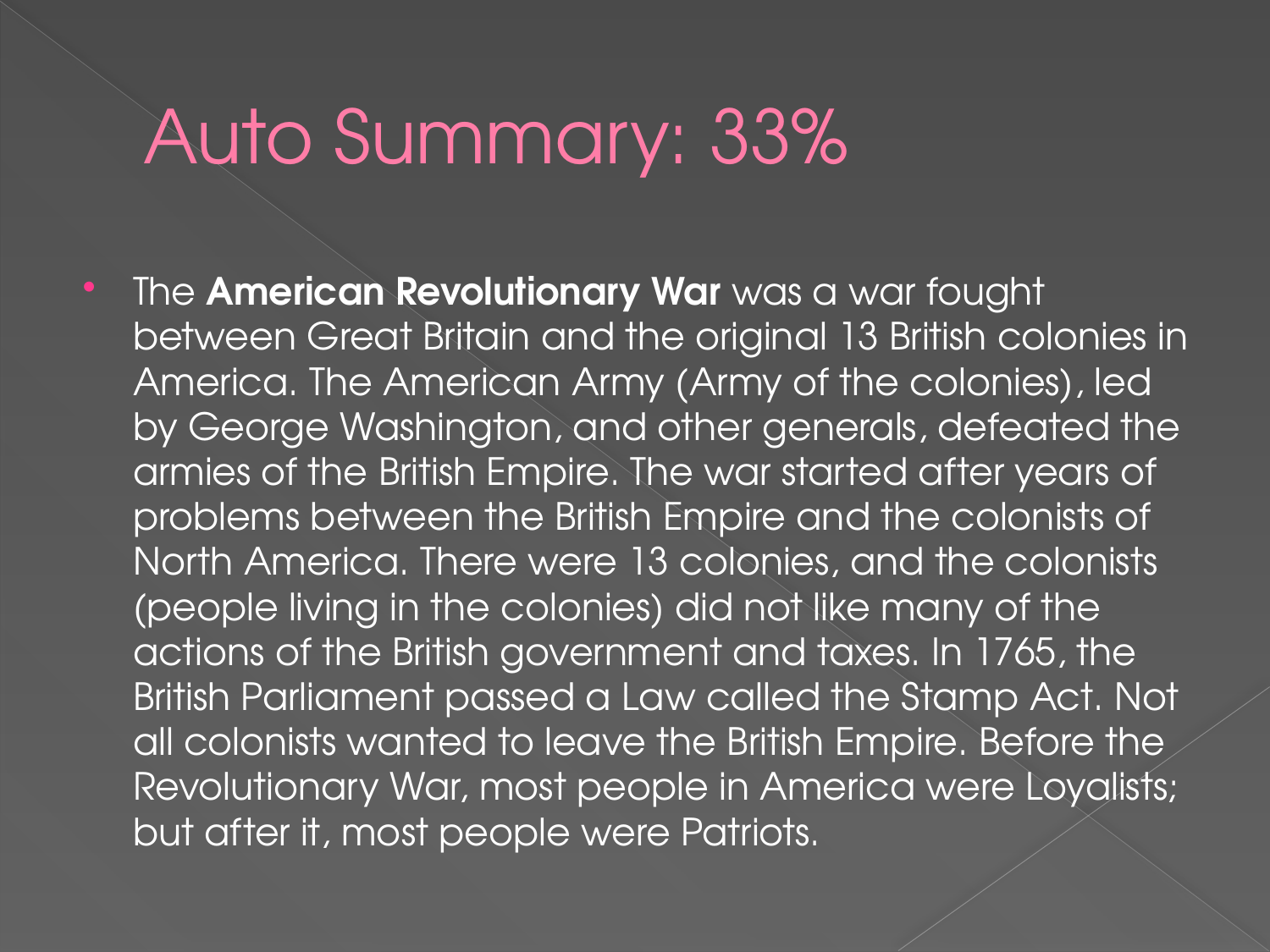

# Auto Summary: 33%
The American Revolutionary War was a war fought between Great Britain and the original 13 British colonies in America. The American Army (Army of the colonies), led by George Washington, and other generals, defeated the armies of the British Empire. The war started after years of problems between the British Empire and the colonists of North America. There were 13 colonies, and the colonists (people living in the colonies) did not like many of the actions of the British government and taxes. In 1765, the British Parliament passed a Law called the Stamp Act. Not all colonists wanted to leave the British Empire. Before the Revolutionary War, most people in America were Loyalists; but after it, most people were Patriots.